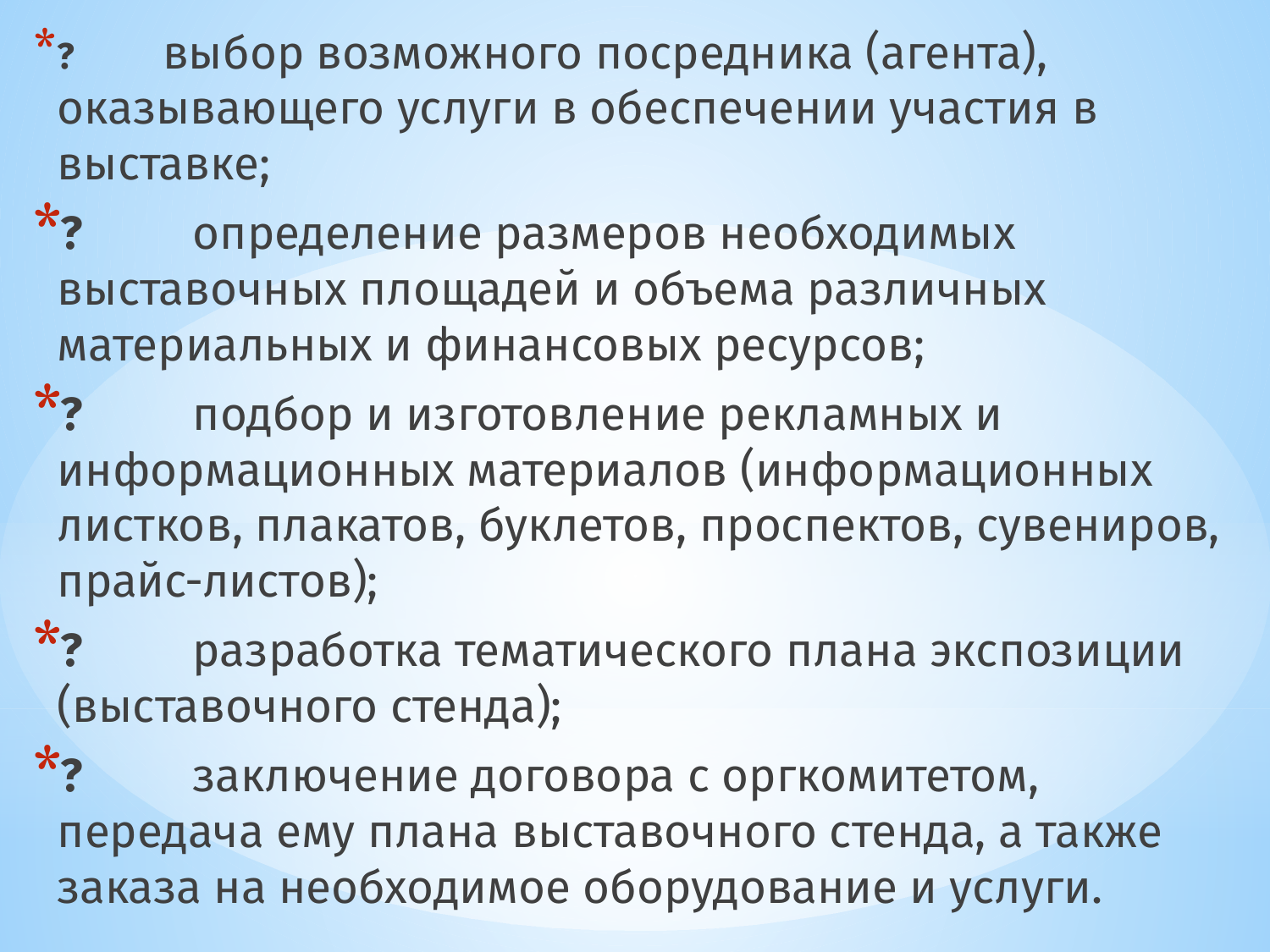

?         выбор возможного посредника (агента), оказывающего услуги в обеспечении участия в выставке;
?         определение размеров необходимых выставочных площадей и объема различных материальных и финансовых ресурсов;
?         подбор и изготовление рекламных и информационных материалов (информационных листков, плакатов, буклетов, проспектов, сувениров, прайс-листов);
?         разработка тематического плана экспозиции (выставочного стенда);
?         заключение договора с оргкомитетом, передача ему плана выставочного стенда, а также заказа на необходимое оборудование и услуги.

#